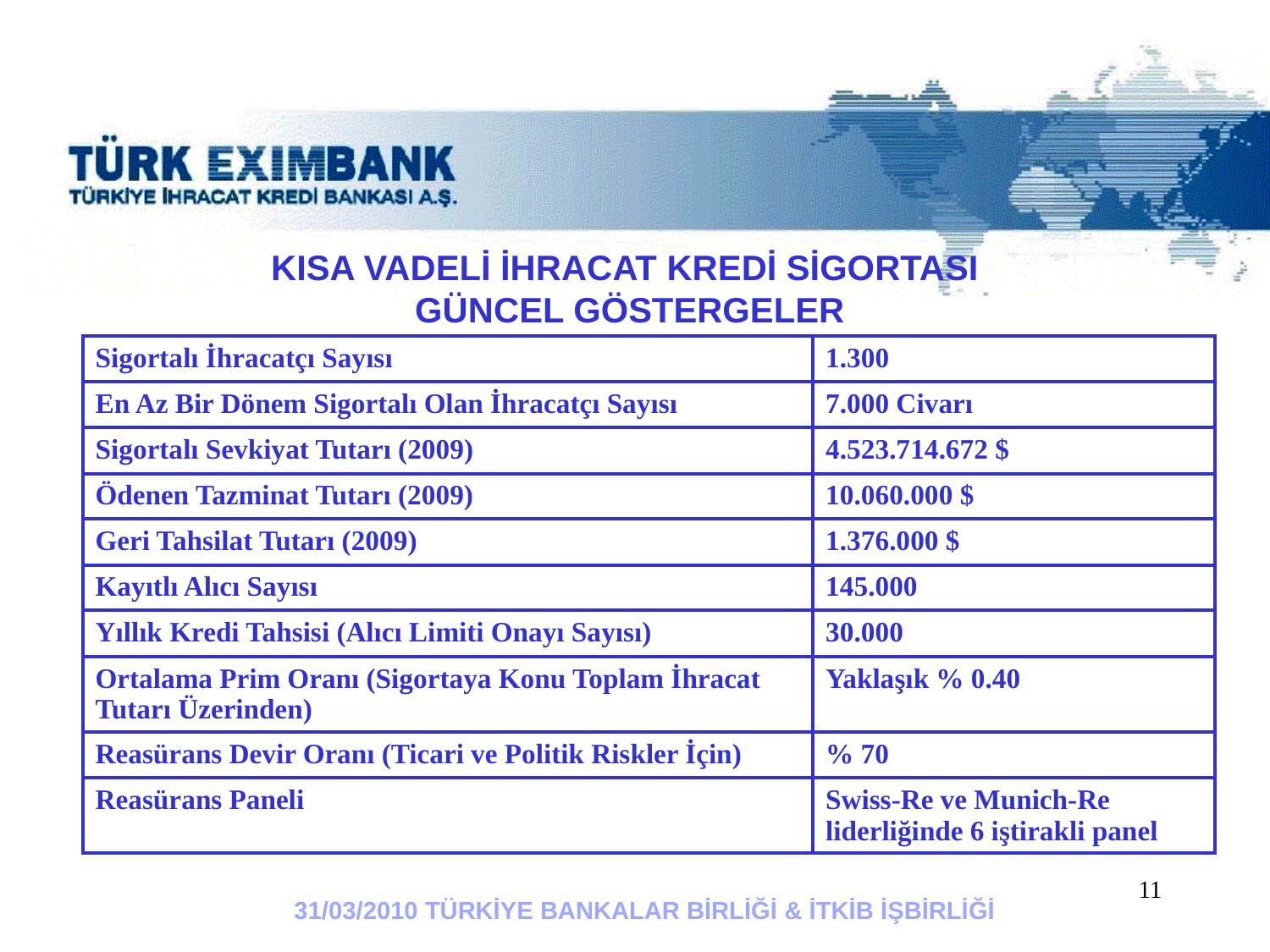

KISA VADELİ İHRACAT KREDİ SİGORTASI
GÜNCEL GÖSTERGELER
| Sigortalı İhracatçı Sayısı | 1.300 |
| --- | --- |
| En Az Bir Dönem Sigortalı Olan İhracatçı Sayısı | 7.000 Civarı |
| Sigortalı Sevkiyat Tutarı (2009) | 4.523.714.672 $ |
| Ödenen Tazminat Tutarı (2009) | 10.060.000 $ |
| Geri Tahsilat Tutarı (2009) | 1.376.000 $ |
| Kayıtlı Alıcı Sayısı | 145.000 |
| Yıllık Kredi Tahsisi (Alıcı Limiti Onayı Sayısı) | 30.000 |
| Ortalama Prim Oranı (Sigortaya Konu Toplam İhracat Tutarı Üzerinden) | Yaklaşık % 0.40 |
| Reasürans Devir Oranı (Ticari ve Politik Riskler İçin) | % 70 |
| Reasürans Paneli | Swiss-Re ve Munich-Re liderliğinde 6 iştirakli panel |
11
31/03/2010 TÜRKİYE BANKALAR BİRLİĞİ & İTKİB İŞBİRLİĞİ